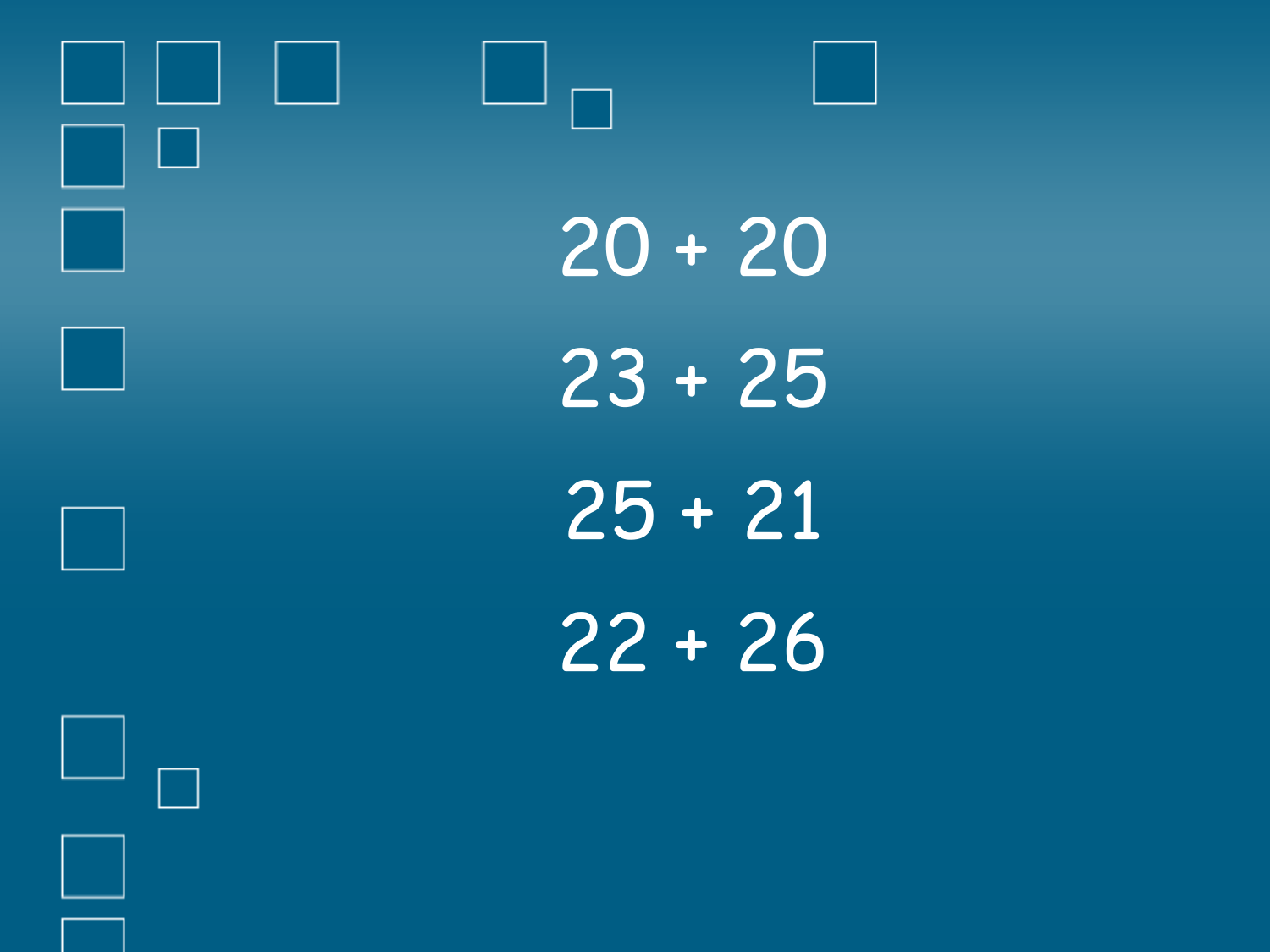

20 + 20
23 + 25
25 + 21
22 + 26